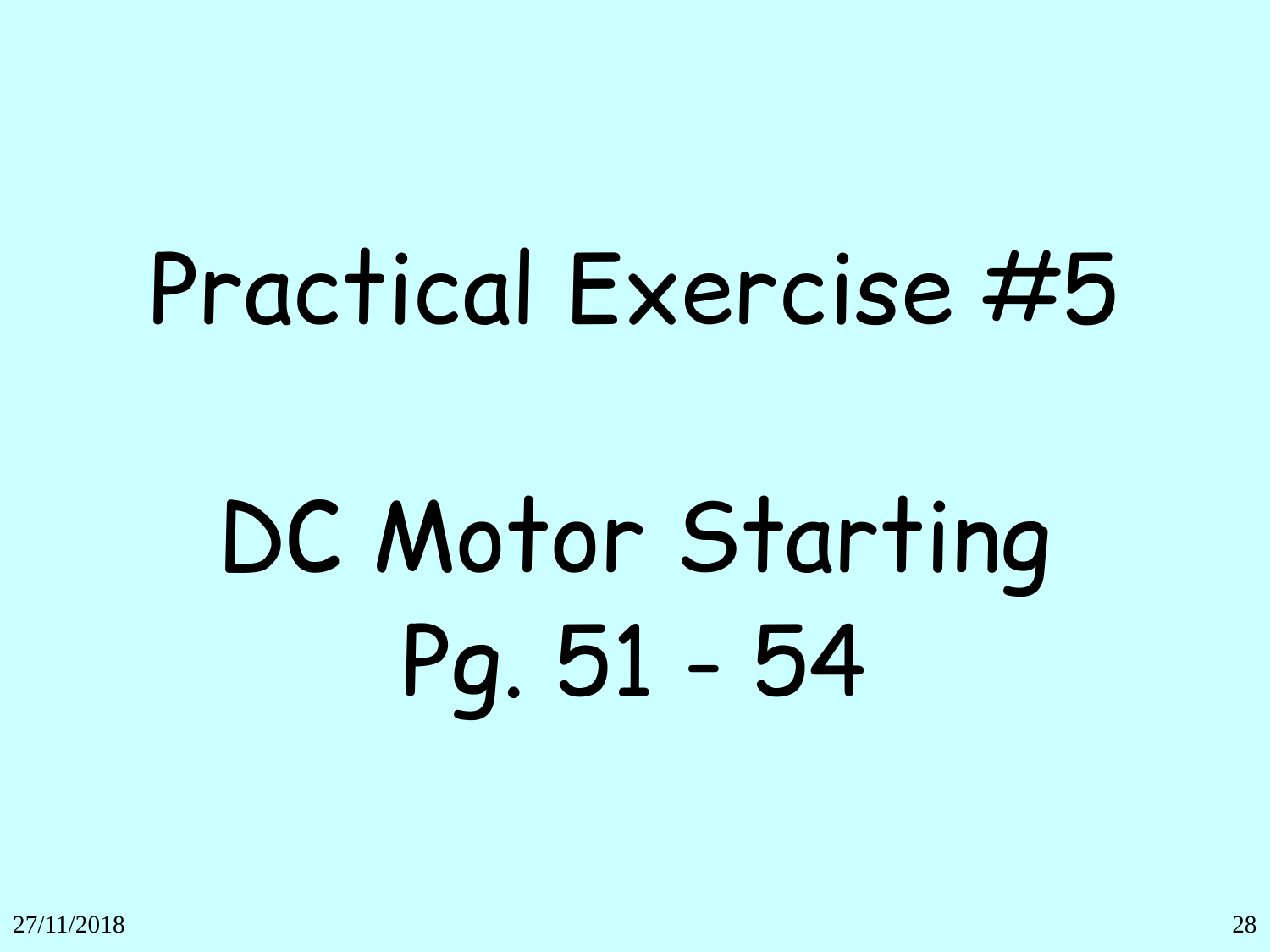

Practical Exercise #5

DC Motor Starting
Pg. 51 - 54
27/11/2018
28